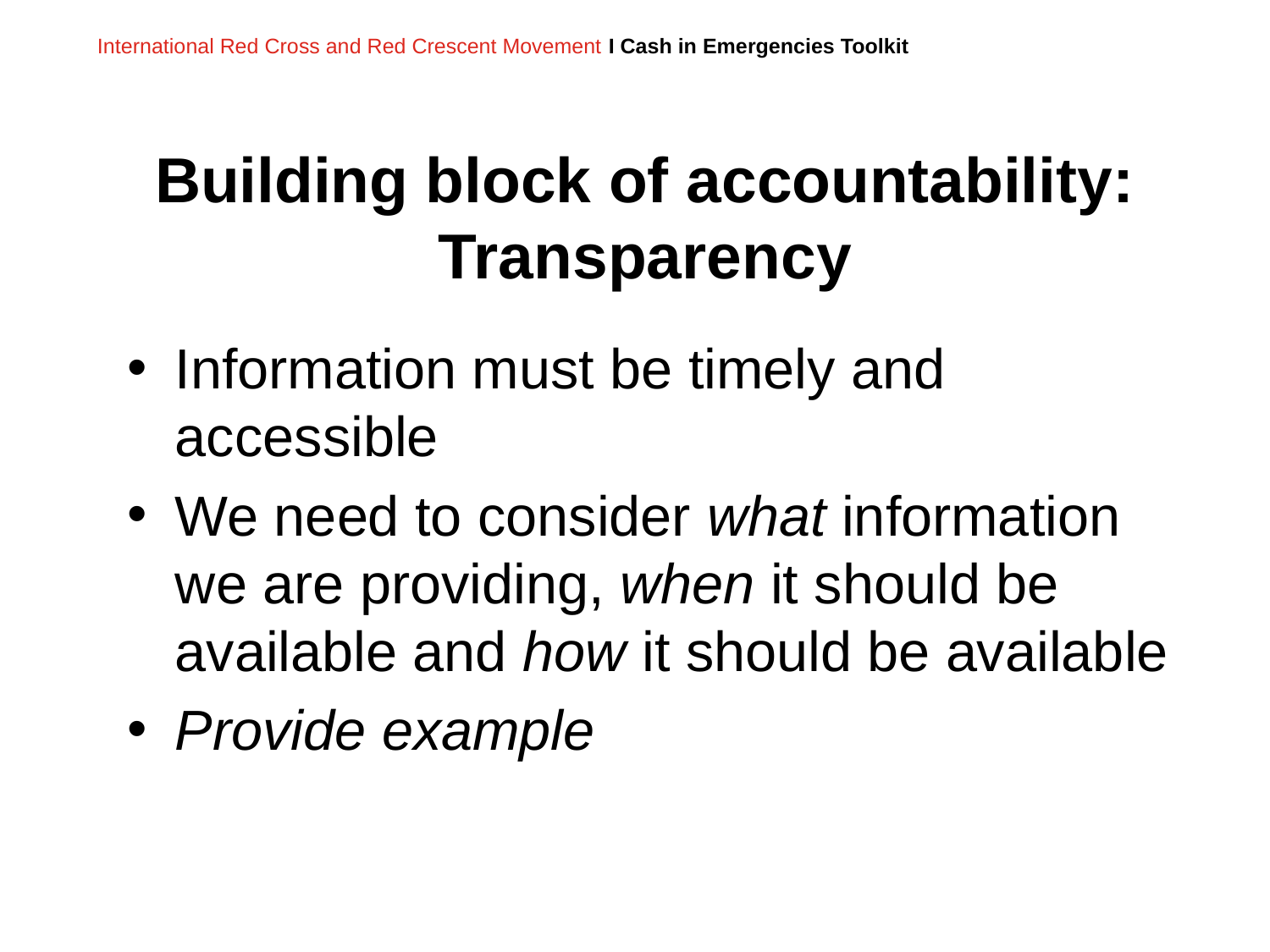

# Building block of accountability: Transparency
Information must be timely and accessible
We need to consider what information we are providing, when it should be available and how it should be available
Provide example